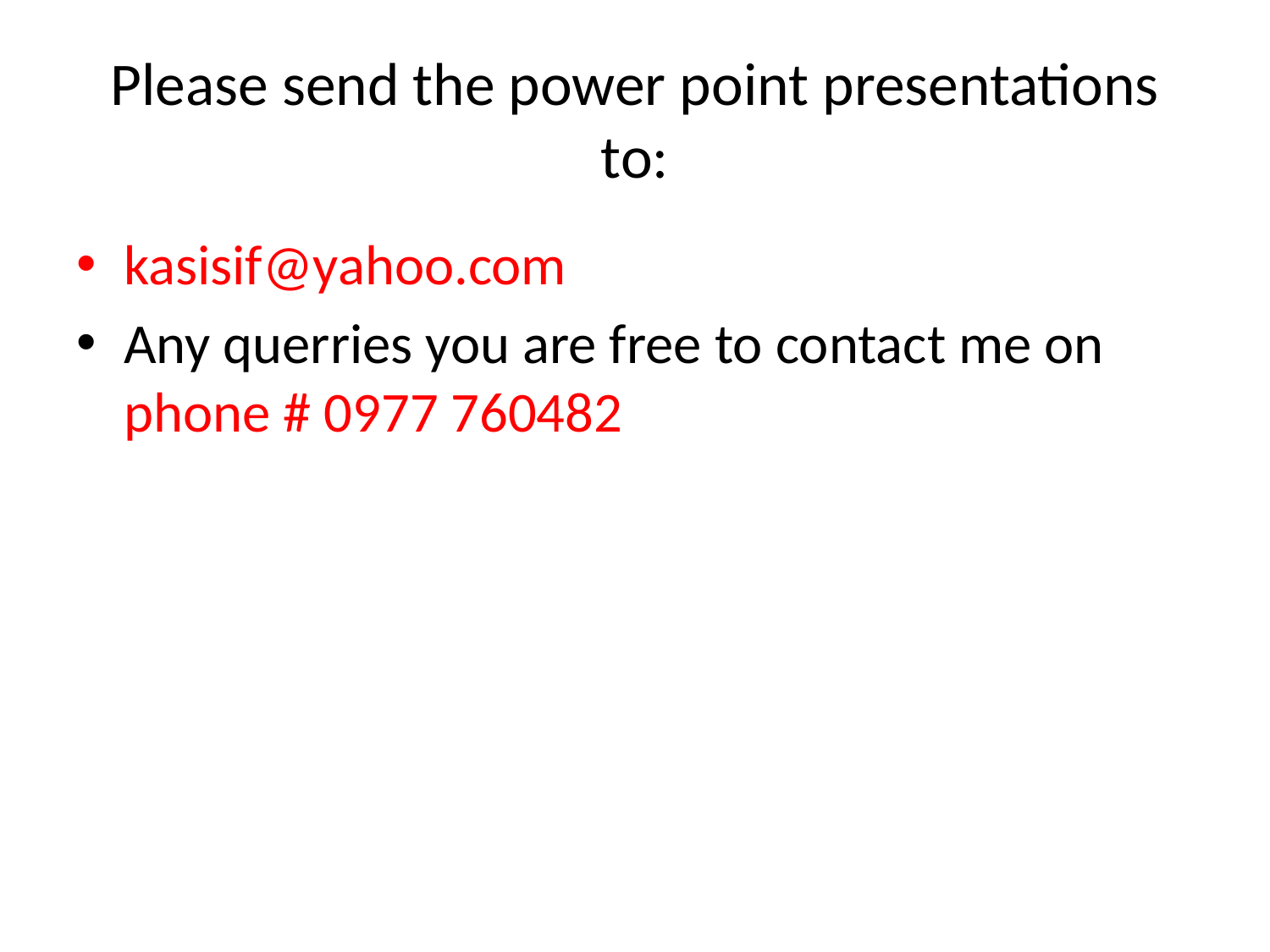

# Please send the power point presentations to:
kasisif@yahoo.com
Any querries you are free to contact me on phone # 0977 760482